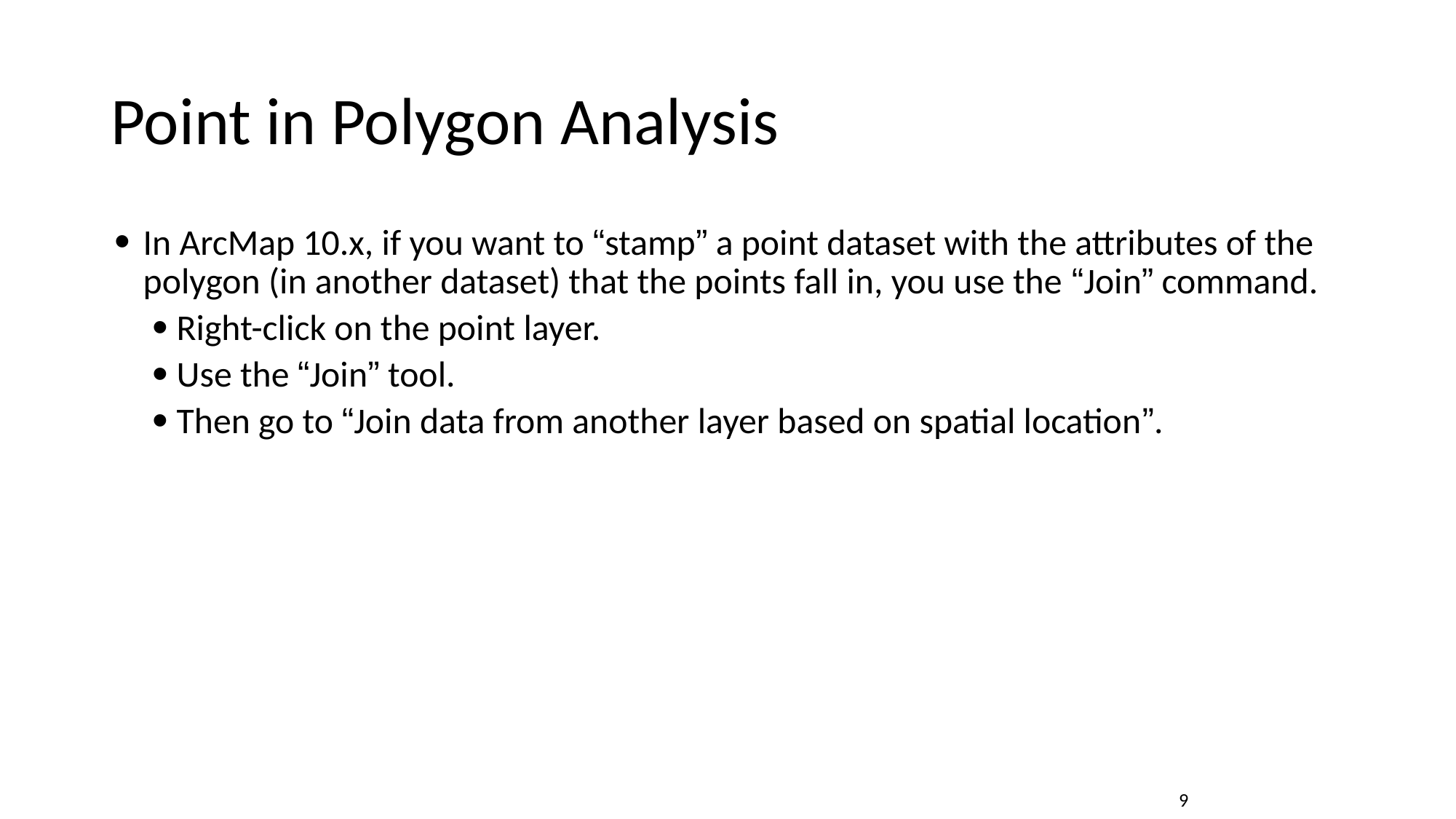

# Point in Polygon Analysis
In ArcMap 10.x, if you want to “stamp” a point dataset with the attributes of the polygon (in another dataset) that the points fall in, you use the “Join” command.
Right-click on the point layer.
Use the “Join” tool.
Then go to “Join data from another layer based on spatial location”.
9